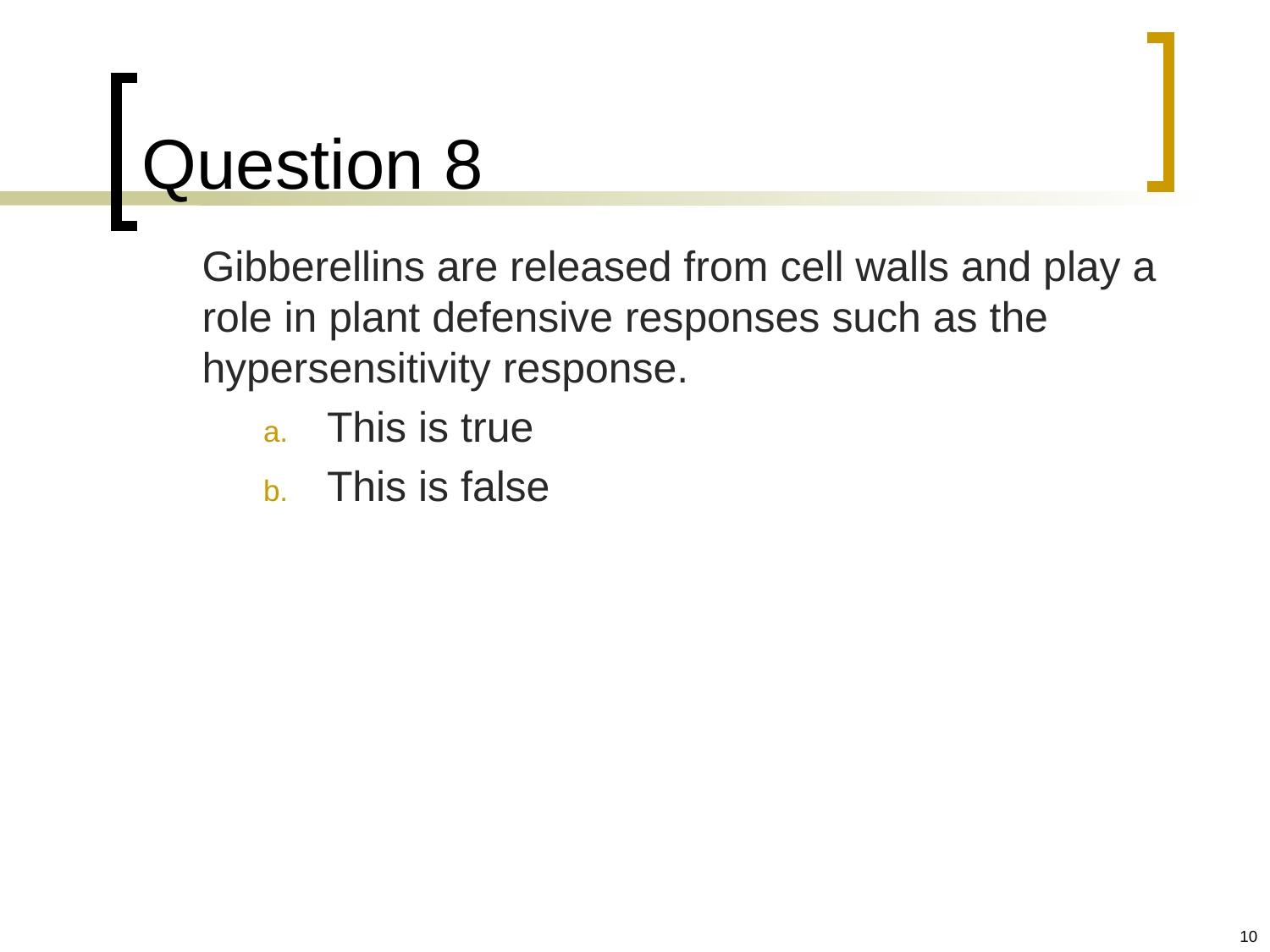

# Question 8
	Gibberellins are released from cell walls and play a role in plant defensive responses such as the hypersensitivity response.
This is true
This is false